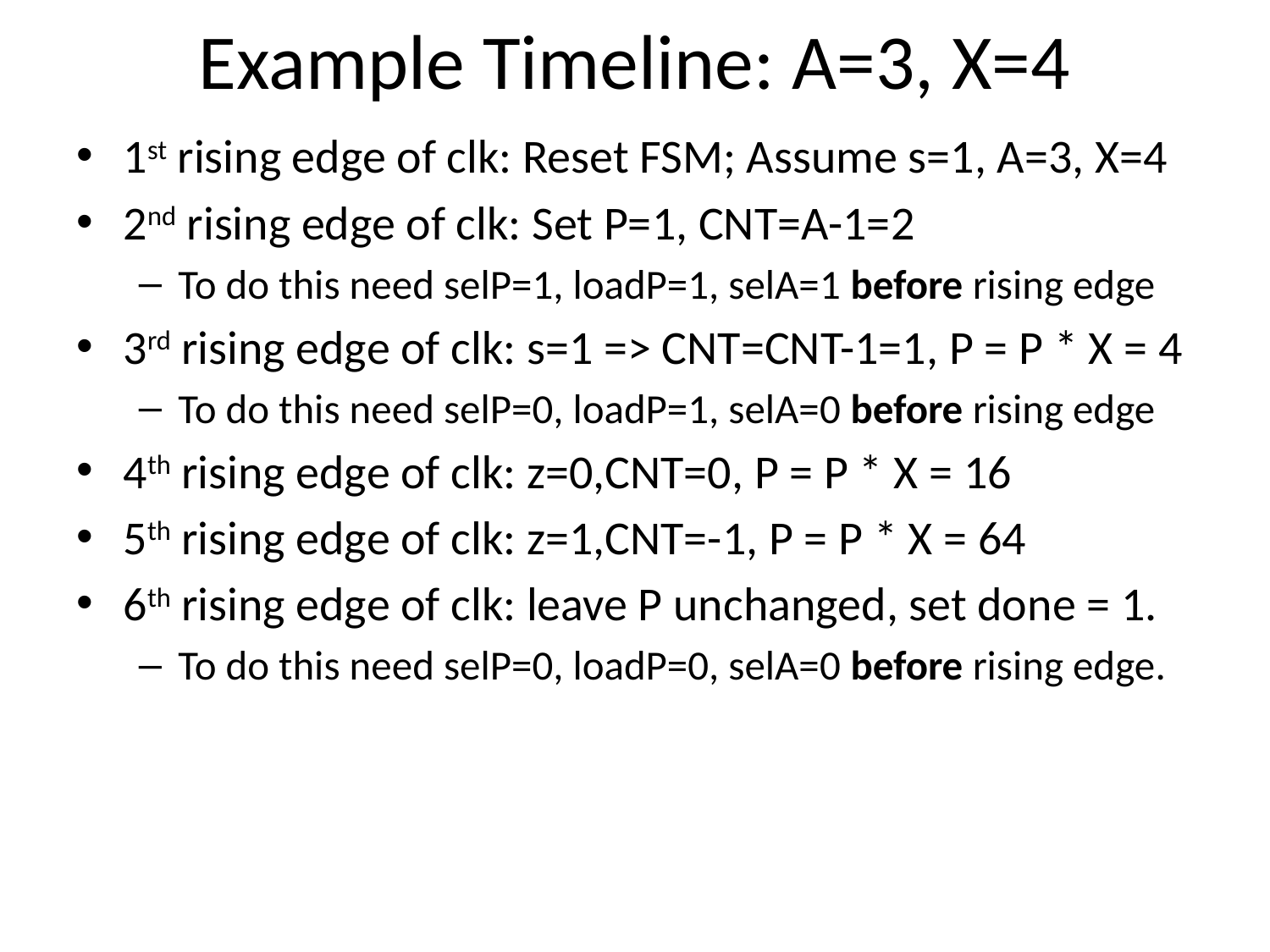

# Example Timeline: A=3, X=4
1st rising edge of clk: Reset FSM; Assume s=1, A=3, X=4
2nd rising edge of clk: Set P=1, CNT=A-1=2
To do this need selP=1, loadP=1, selA=1 before rising edge
3rd rising edge of clk: s=1 => CNT=CNT-1=1, P = P * X = 4
To do this need selP=0, loadP=1, selA=0 before rising edge
4th rising edge of clk: z=0,CNT=0, P = P * X = 16
5th rising edge of clk: z=1,CNT=-1, P = P * X = 64
6th rising edge of clk: leave P unchanged, set done = 1.
To do this need selP=0, loadP=0, selA=0 before rising edge.